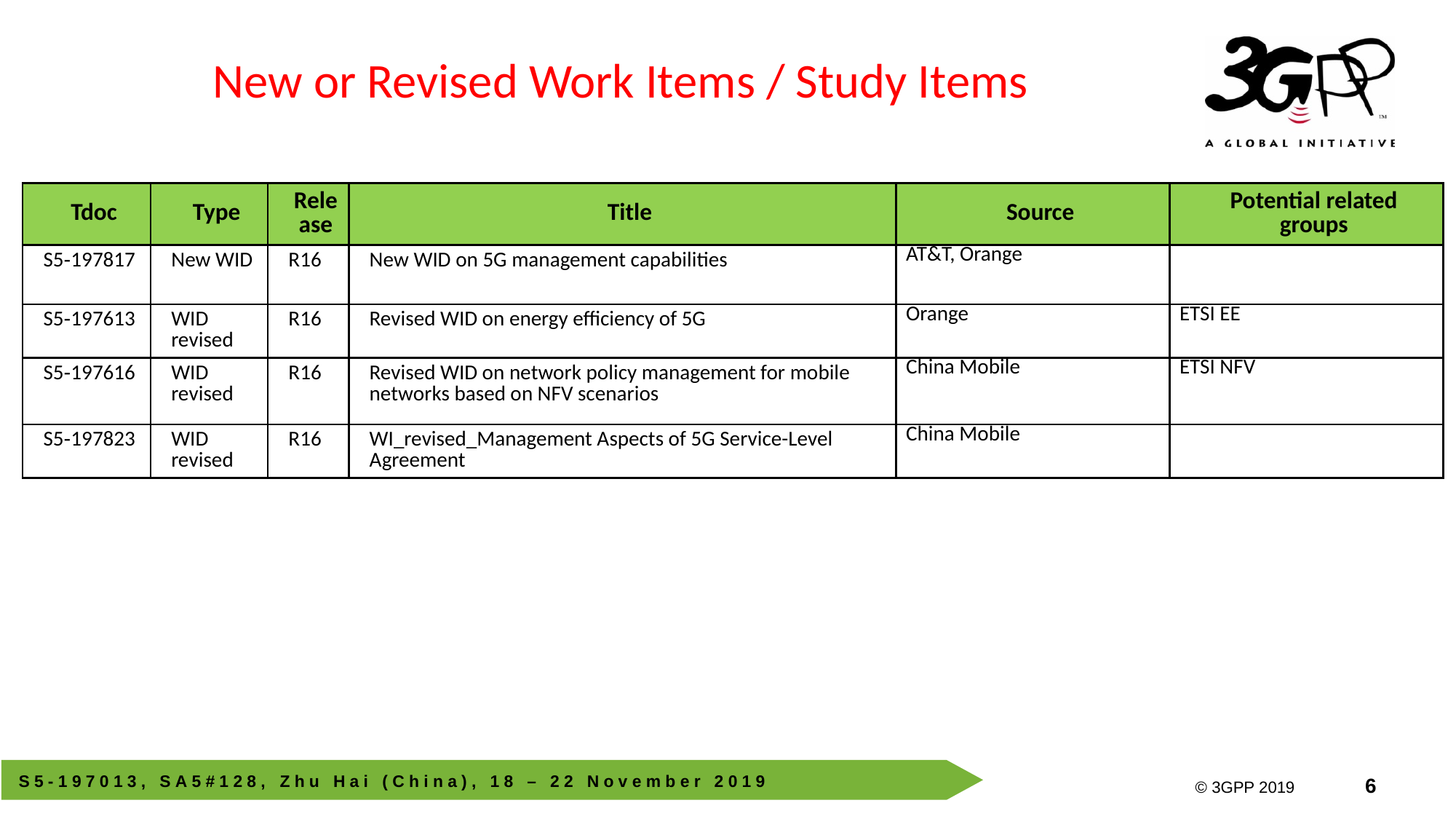

New or Revised Work Items / Study Items
| Tdoc | Type | Release | Title | Source | Potential related groups |
| --- | --- | --- | --- | --- | --- |
| S5‑197817 | New WID | R16 | New WID on 5G management capabilities | AT&T, Orange |  |
| S5‑197613 | WID revised | R16 | Revised WID on energy efficiency of 5G | Orange | ETSI EE |
| S5‑197616 | WID revised | R16 | Revised WID on network policy management for mobile networks based on NFV scenarios | China Mobile | ETSI NFV |
| S5‑197823 | WID revised | R16 | WI\_revised\_Management Aspects of 5G Service-Level Agreement | China Mobile |  |